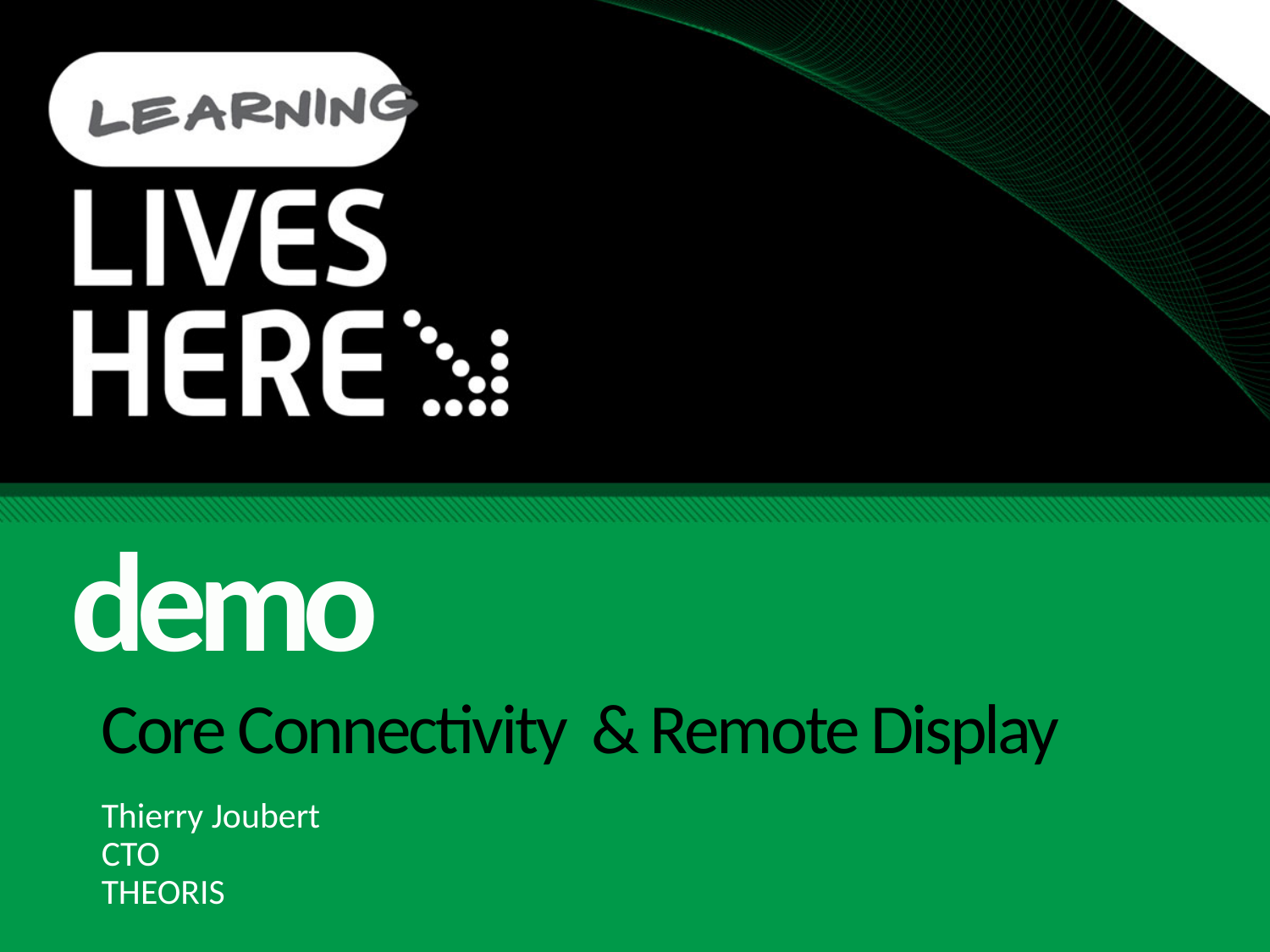

demo
# Core Connectivity  & Remote Display
Thierry Joubert
CTO
THEORIS